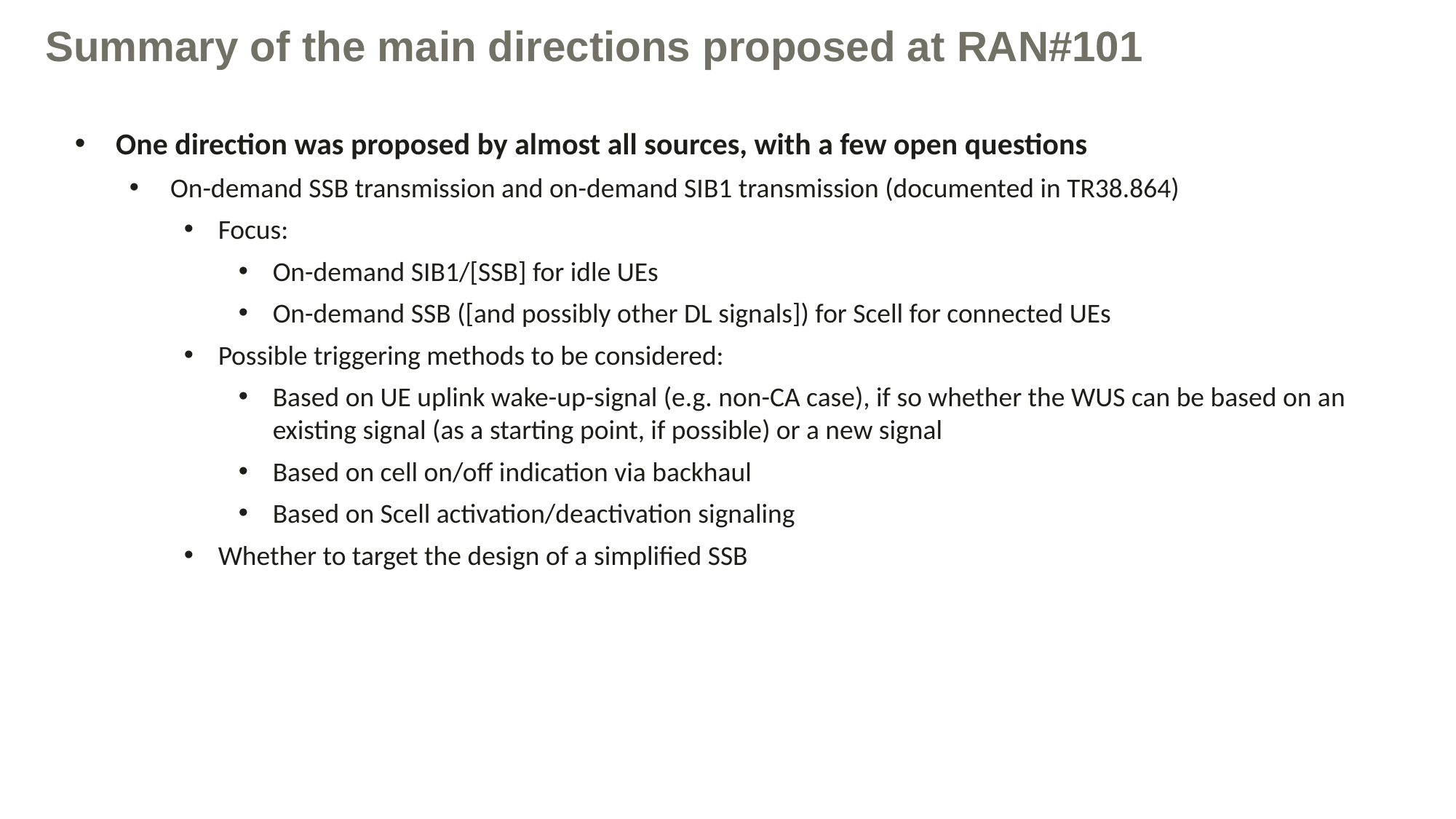

Summary of the main directions proposed at RAN#101
One direction was proposed by almost all sources, with a few open questions
On-demand SSB transmission and on-demand SIB1 transmission (documented in TR38.864)
Focus:
On-demand SIB1/[SSB] for idle UEs
On-demand SSB ([and possibly other DL signals]) for Scell for connected UEs
Possible triggering methods to be considered:
Based on UE uplink wake-up-signal (e.g. non-CA case), if so whether the WUS can be based on an existing signal (as a starting point, if possible) or a new signal
Based on cell on/off indication via backhaul
Based on Scell activation/deactivation signaling
Whether to target the design of a simplified SSB